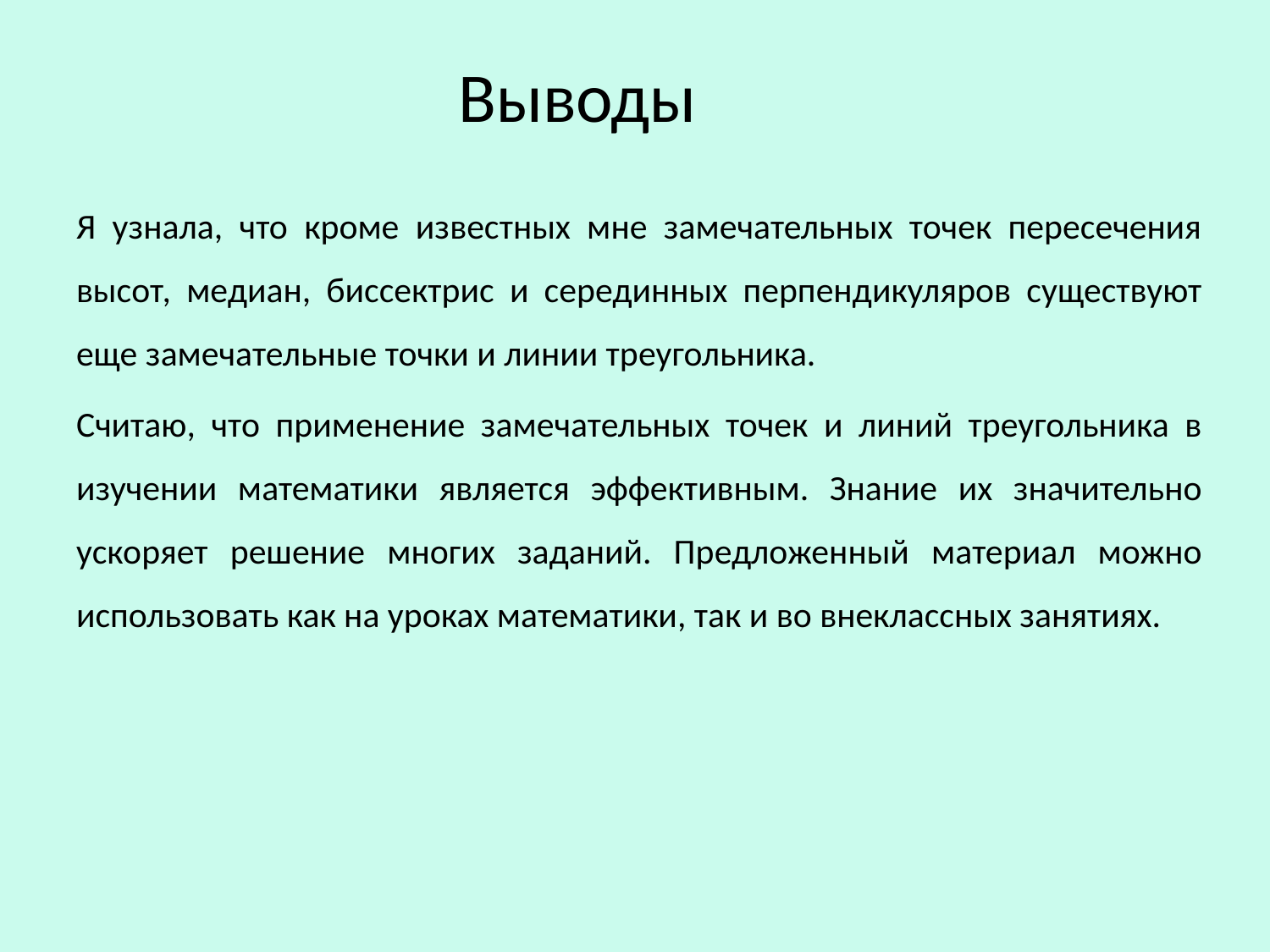

# Выводы
Я узнала, что кроме известных мне замечательных точек пересечения высот, медиан, биссектрис и серединных перпендикуляров существуют еще замечательные точки и линии треугольника.
Считаю, что применение замечательных точек и линий треугольника в изучении математики является эффективным. Знание их значительно ускоряет решение многих заданий. Предложенный материал можно использовать как на уроках математики, так и во внеклассных занятиях.